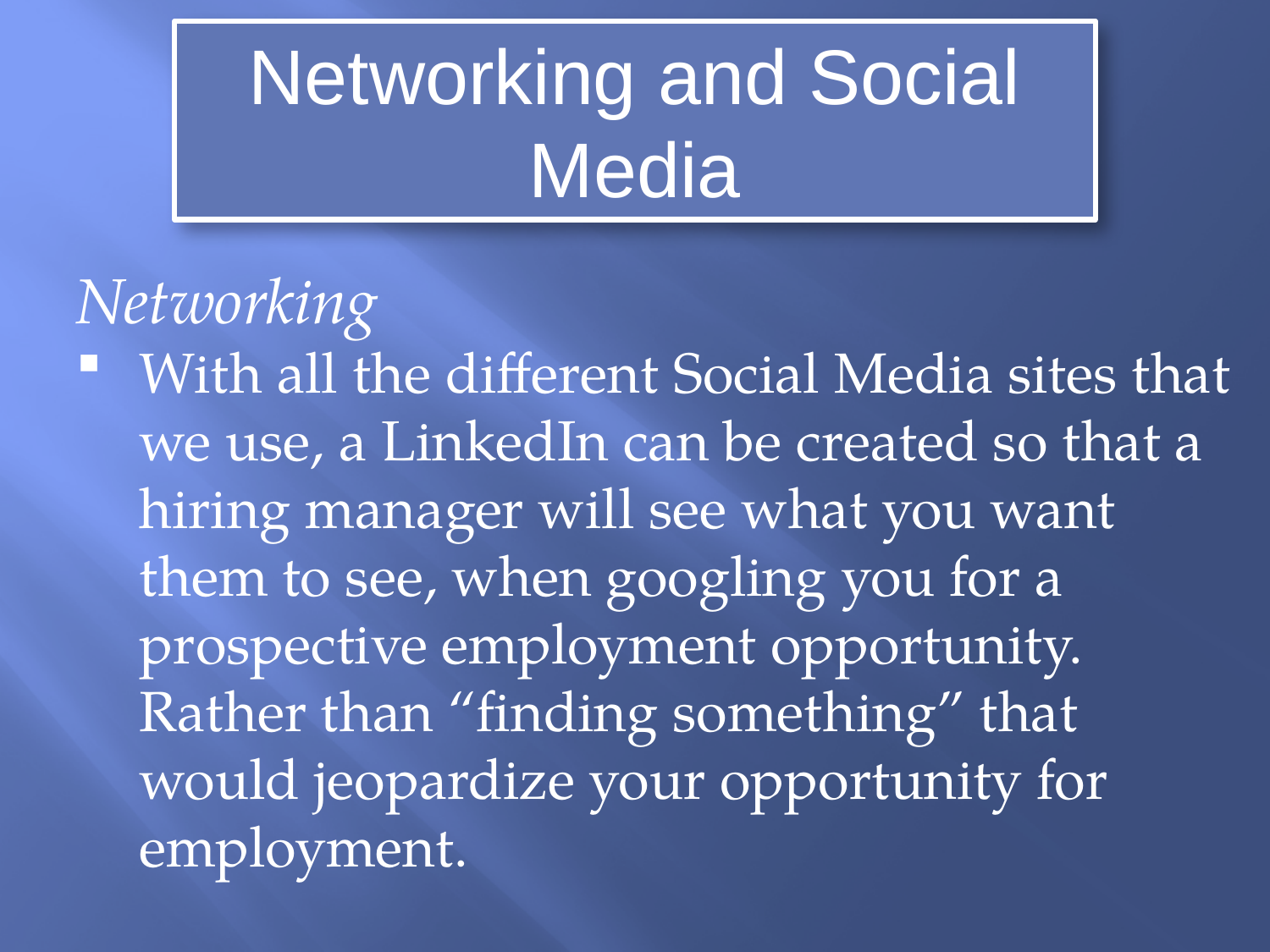

Networking and Social Media
Networking
With all the different Social Media sites that we use, a LinkedIn can be created so that a hiring manager will see what you want them to see, when googling you for a prospective employment opportunity. Rather than “finding something” that would jeopardize your opportunity for employment.